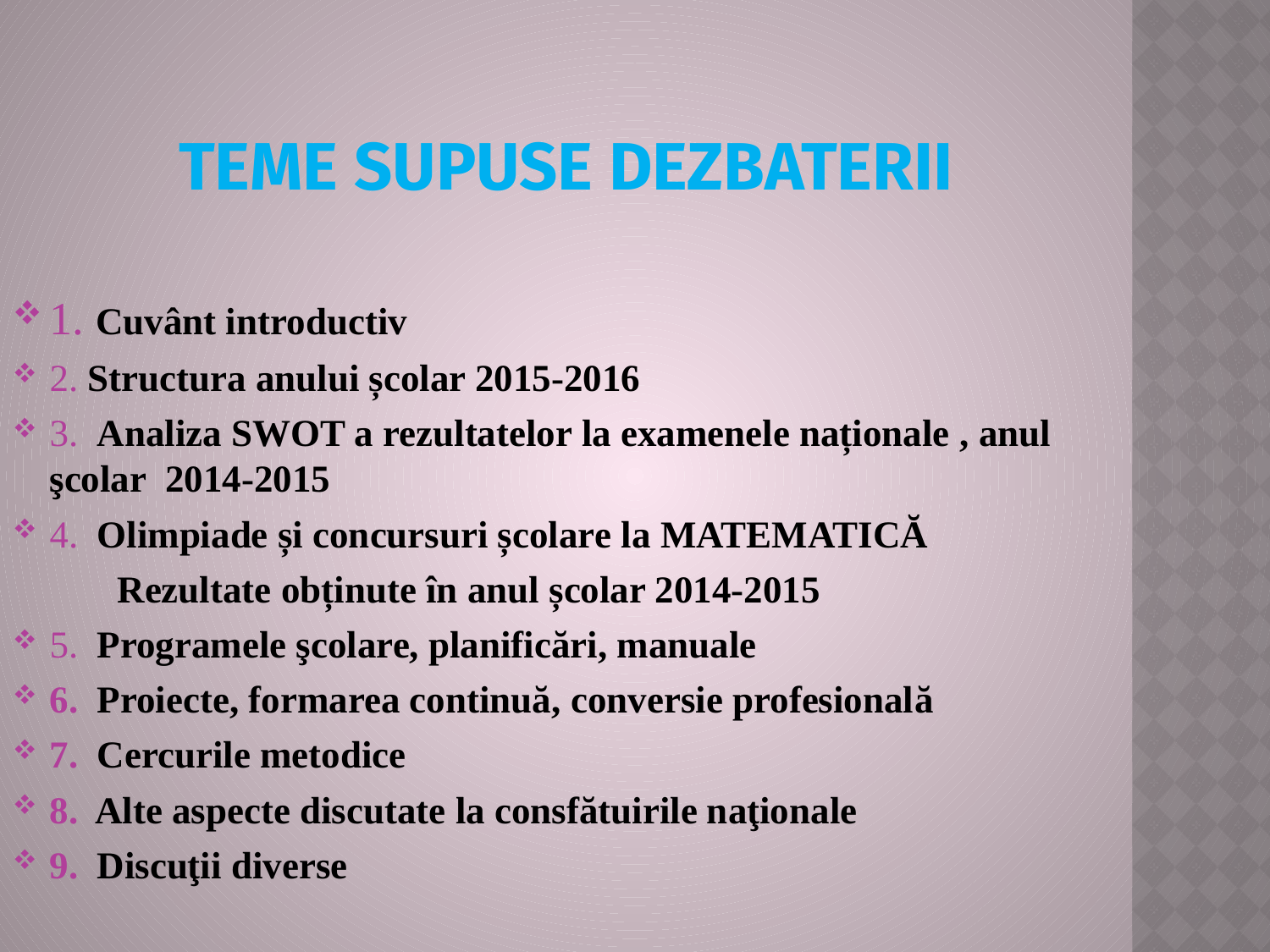

# TEME SUPUSE DEZBATERII

1. Cuvânt introductiv
2. Structura anului școlar 2015-2016
3.  Analiza SWOT a rezultatelor la examenele naționale , anul şcolar  2014-2015
4.  Olimpiade și concursuri școlare la MATEMATICĂ
           Rezultate obținute în anul școlar 2014-2015
5.  Programele şcolare, planificări, manuale
6.  Proiecte, formarea continuă, conversie profesională
7.  Cercurile metodice
8.  Alte aspecte discutate la consfătuirile naţionale
9.  Discuţii diverse